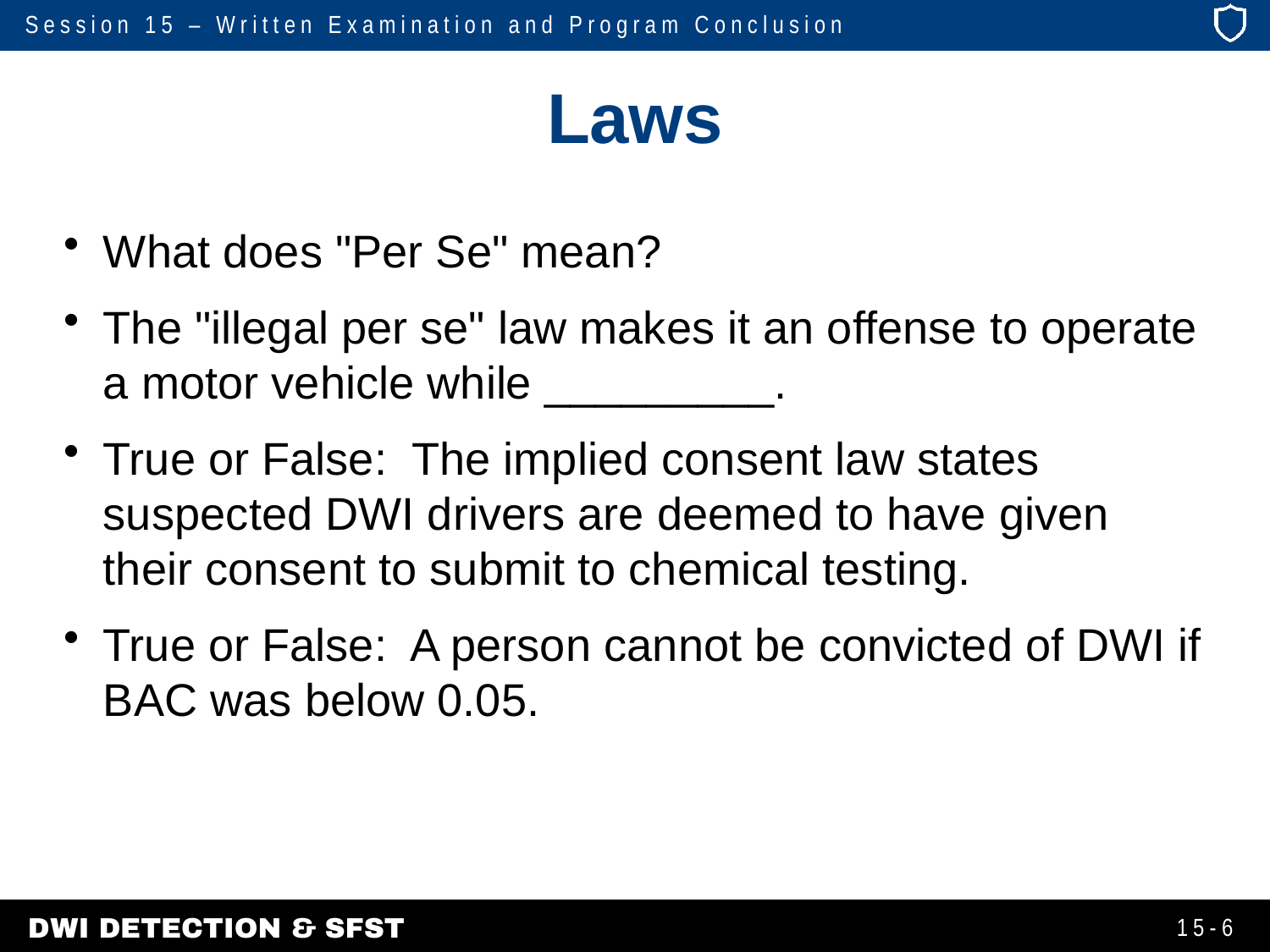

# Laws
What does "Per Se" mean?
The "illegal per se" law makes it an offense to operate a motor vehicle while _________.
True or False:  The implied consent law states suspected DWI drivers are deemed to have given their consent to submit to chemical testing.
True or False:  A person cannot be convicted of DWI if BAC was below 0.05.

15-6